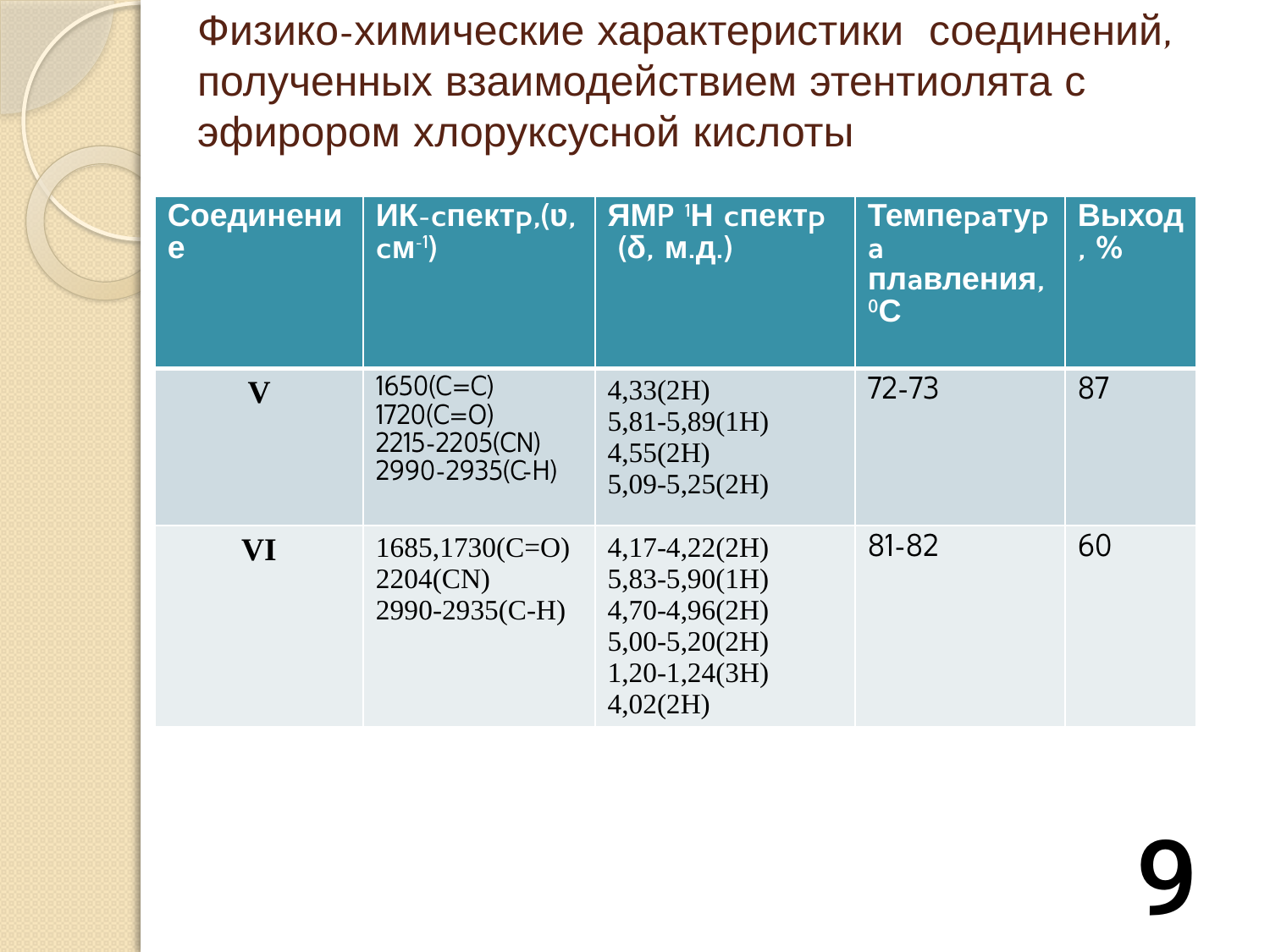

# Физико-химические характеристики  соединений, полученных взаимодействием этентиолята с эфирором хлоруксусной кислоты
| Соединение | ИК-cпектp,(ʋ, cм-1) | ЯМP 1Н cпектp (δ, м.д.) | Темпеpaтуpa плaвления, 0С | Выход, % |
| --- | --- | --- | --- | --- |
| V | 1650(C=C) 1720(C=O) 2215-2205(CN) 2990-2935(C-H) | 4,33(2Н) 5,81-5,89(1Н) 4,55(2Н) 5,09-5,25(2Н) | 72-73 | 87 |
| VI | 1685,1730(C=O) 2204(CN) 2990-2935(C-H) | 4,17-4,22(2Н) 5,83-5,90(1Н) 4,70-4,96(2Н) 5,00-5,20(2Н) 1,20-1,24(3Н) 4,02(2Н) | 81-82 | 60 |
9